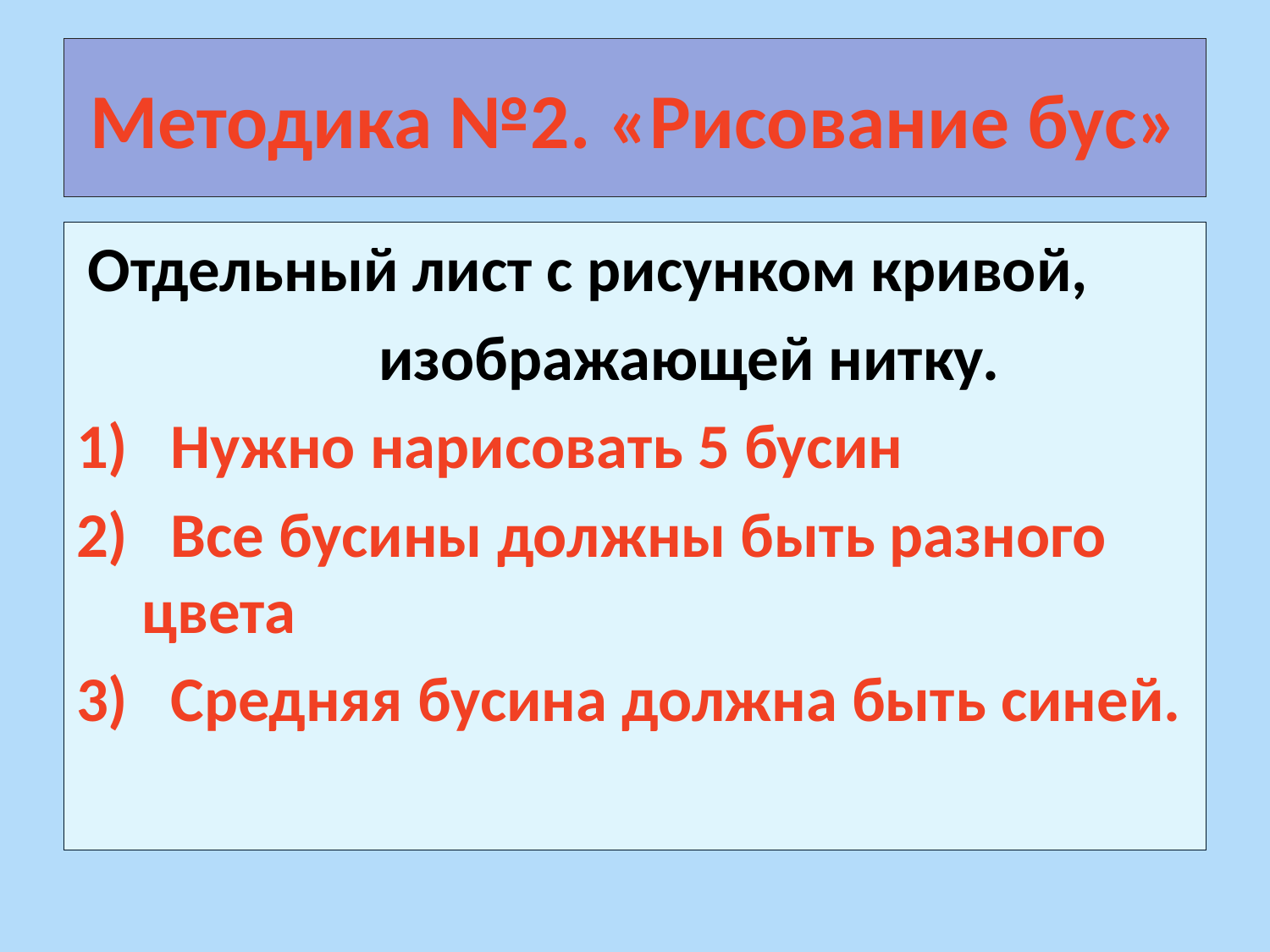

# Методика №2. «Рисование бус»
 Отдельный лист с рисунком кривой,
                     изображающей нитку.
  Нужно нарисовать 5 бусин
  Все бусины должны быть разного цвета
  Средняя бусина должна быть синей.